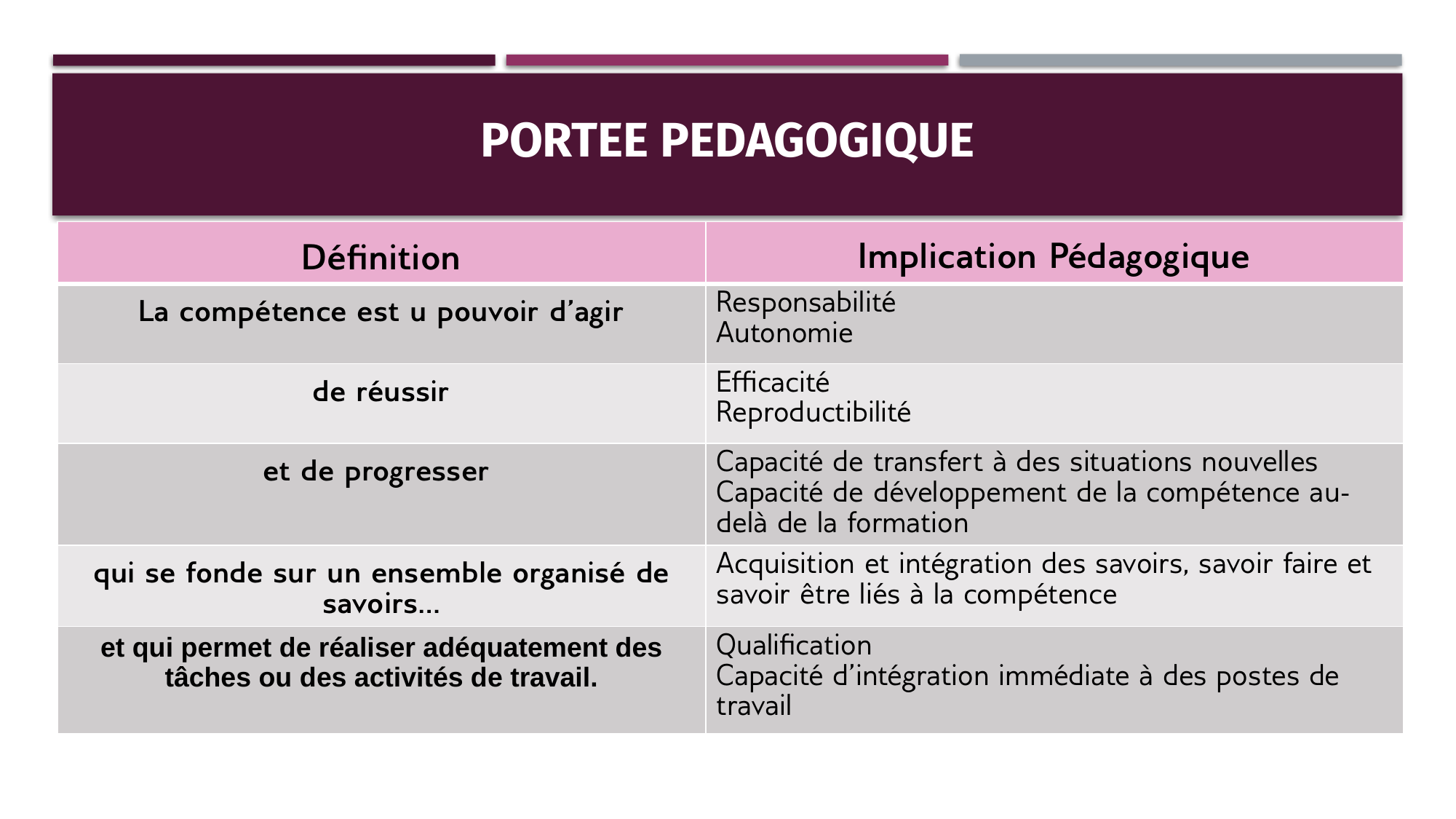

Porté Pédagogique
²
# PORTEE PEDAGOGIQUE
| Définition | Implication Pédagogique |
| --- | --- |
| La compétence est u pouvoir d’agir | Responsabilité Autonomie |
| de réussir | Efficacité Reproductibilité |
| et de progresser | Capacité de transfert à des situations nouvelles Capacité de développement de la compétence au-delà de la formation |
| qui se fonde sur un ensemble organisé de savoirs… | Acquisition et intégration des savoirs, savoir faire et savoir être liés à la compétence |
| et qui permet de réaliser adéquatement des tâches ou des activités de travail. | Qualification Capacité d’intégration immédiate à des postes de travail |